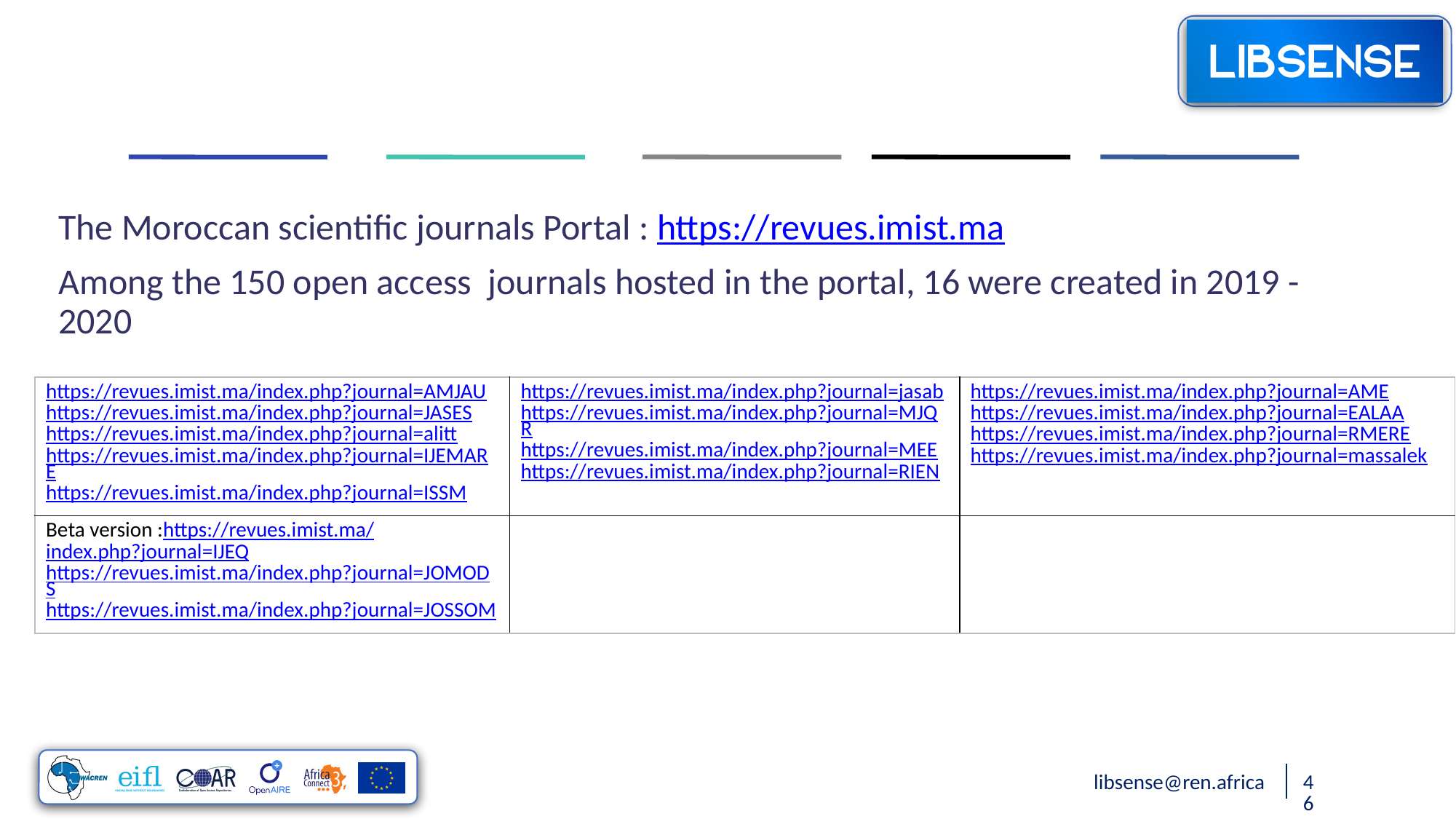

The Moroccan scientific journals Portal : https://revues.imist.ma
Among the 150 open access  journals hosted in the portal, 16 were created in 2019 - 2020
| https://revues.imist.ma/index.php?journal=AMJAU https://revues.imist.ma/index.php?journal=JASES https://revues.imist.ma/index.php?journal=alitt https://revues.imist.ma/index.php?journal=IJEMARE https://revues.imist.ma/index.php?journal=ISSM | https://revues.imist.ma/index.php?journal=jasab https://revues.imist.ma/index.php?journal=MJQR https://revues.imist.ma/index.php?journal=MEE https://revues.imist.ma/index.php?journal=RIEN | https://revues.imist.ma/index.php?journal=AME https://revues.imist.ma/index.php?journal=EALAA https://revues.imist.ma/index.php?journal=RMERE https://revues.imist.ma/index.php?journal=massalek |
| --- | --- | --- |
| Beta version :https://revues.imist.ma/index.php?journal=IJEQ https://revues.imist.ma/index.php?journal=JOMODS https://revues.imist.ma/index.php?journal=JOSSOM |  |  |
libsense@ren.africa
46